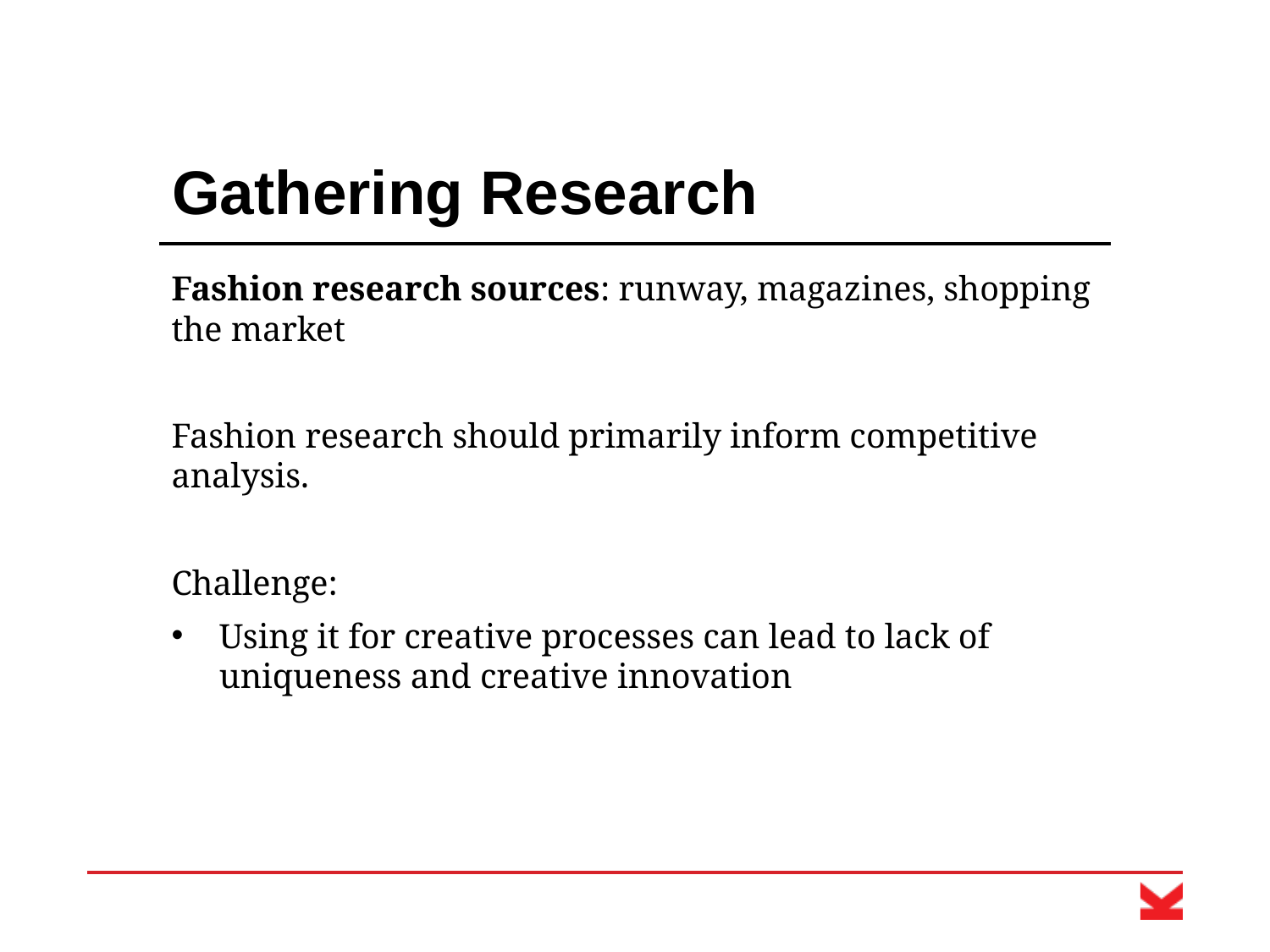

# Gathering Research
Fashion research sources: runway, magazines, shopping the market

Fashion research should primarily inform competitive analysis.

Challenge:
Using it for creative processes can lead to lack of uniqueness and creative innovation